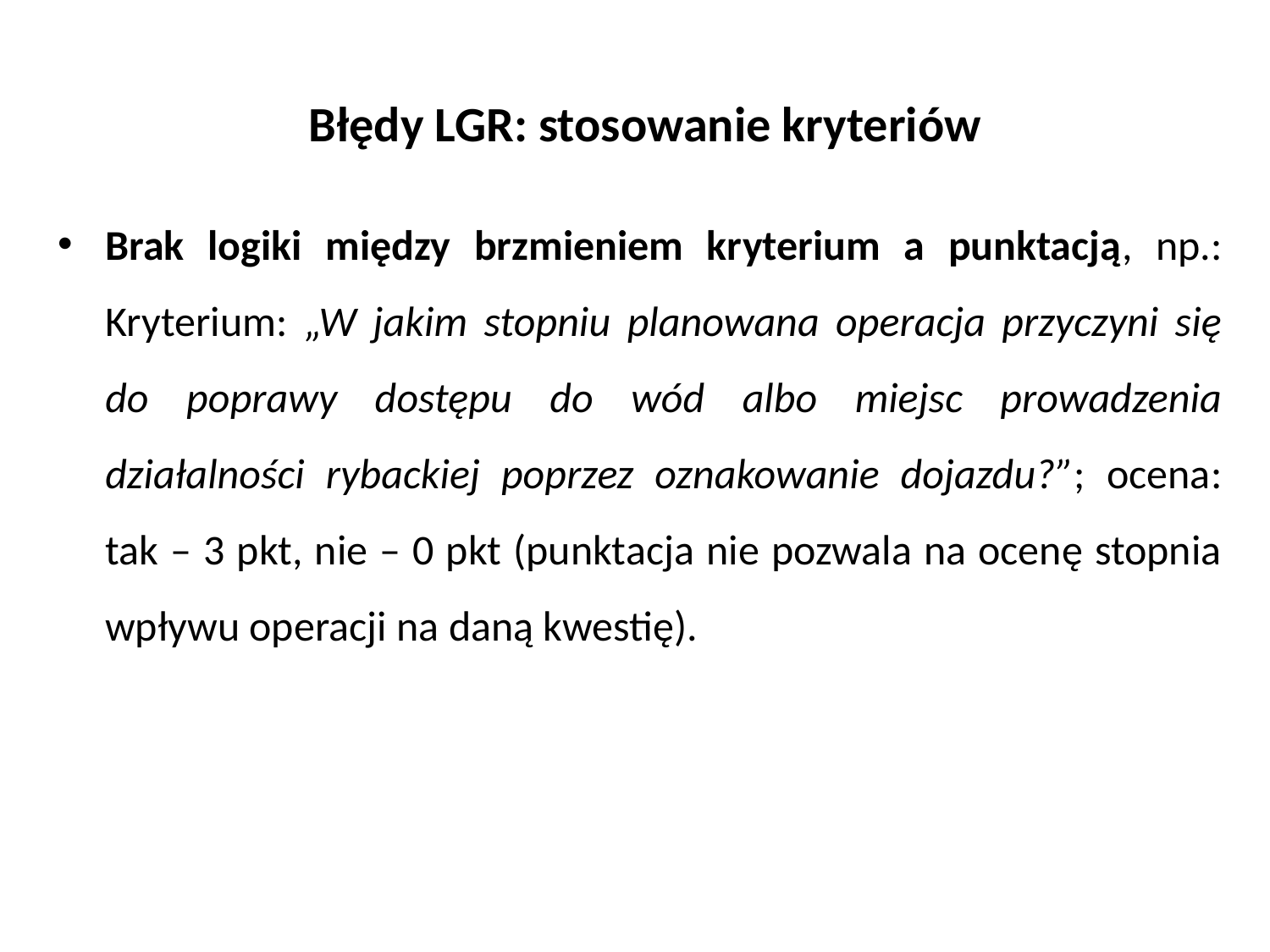

# Błędy LGR: stosowanie kryteriów
Brak logiki między brzmieniem kryterium a punktacją, np.: Kryterium: „W jakim stopniu planowana operacja przyczyni się do poprawy dostępu do wód albo miejsc prowadzenia działalności rybackiej poprzez oznakowanie dojazdu?”; ocena: tak – 3 pkt, nie – 0 pkt (punktacja nie pozwala na ocenę stopnia wpływu operacji na daną kwestię).